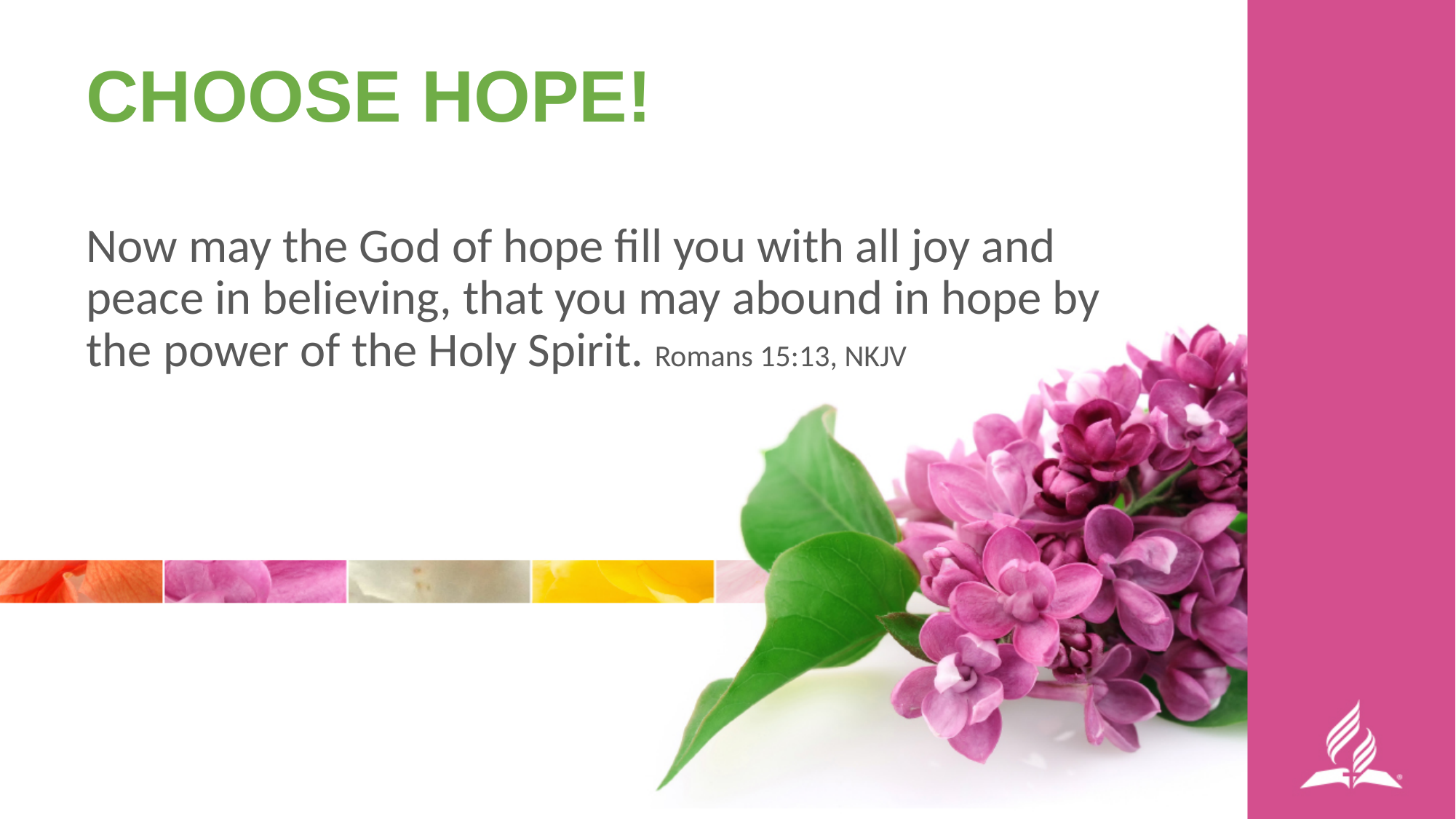

CHOOSE HOPE!

Now may the God of hope fill you with all joy and peace in believing, that you may abound in hope by the power of the Holy Spirit. Romans 15:13, NKJV